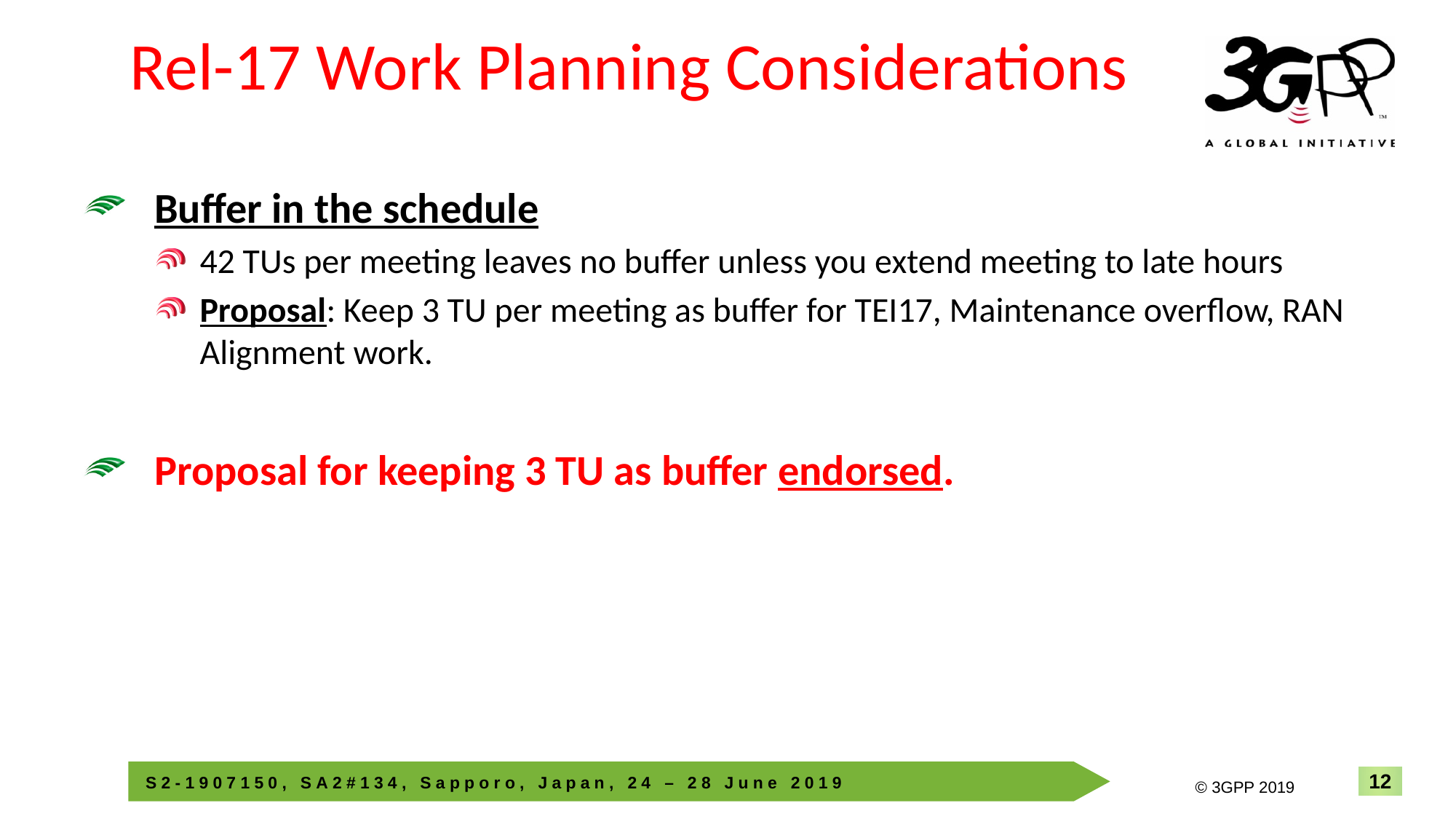

12
INTEL CONFIDENTIAL
# Rel-17 Work Planning Considerations
Buffer in the schedule
42 TUs per meeting leaves no buffer unless you extend meeting to late hours
Proposal: Keep 3 TU per meeting as buffer for TEI17, Maintenance overflow, RAN Alignment work.

Proposal for keeping 3 TU as buffer endorsed.